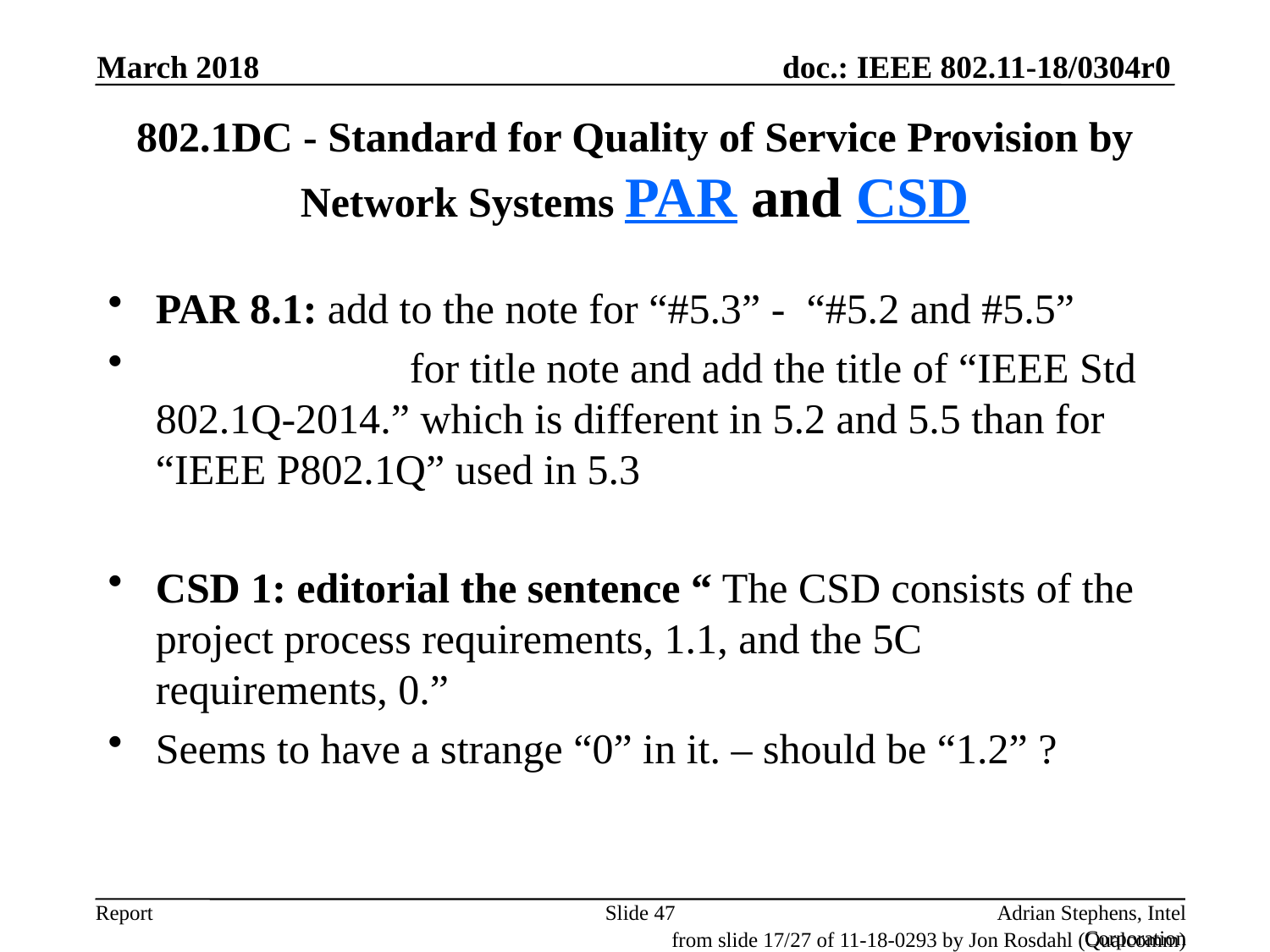

March 2018
# 802.1DC - Standard for Quality of Service Provision by Network Systems PAR and CSD
PAR 8.1: add to the note for “#5.3” -  “#5.2 and #5.5”
		for title note and add the title of “IEEE Std 802.1Q-2014.” which is different in 5.2 and 5.5 than for “IEEE P802.1Q” used in 5.3

CSD 1: editorial the sentence “ The CSD consists of the project process requirements, 1.1, and the 5C requirements, 0.”
Seems to have a strange “0” in it. – should be “1.2” ?
Slide 47
Adrian Stephens, Intel Corporation
from slide 17/27 of 11-18-0293 by Jon Rosdahl (Qualcomm)